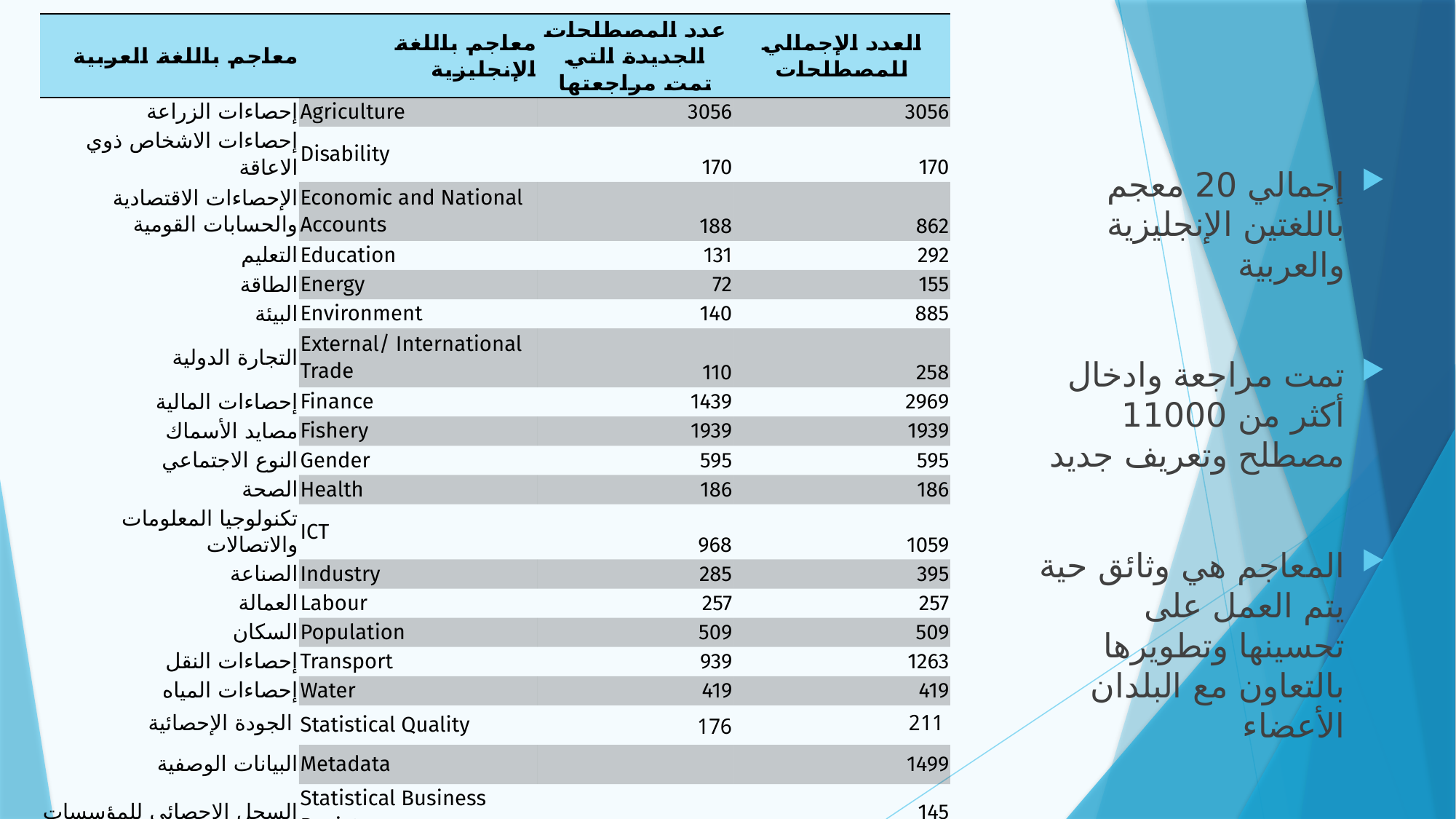

| معاجم باللغة العربية | معاجم باللغة الإنجليزية | عدد المصطلحات الجديدة التي تمت مراجعتها | العدد الإجمالي للمصطلحات |
| --- | --- | --- | --- |
| إحصاءات الزراعة | Agriculture | 3056 | 3056 |
| إحصاءات الاشخاص ذوي الاعاقة | Disability | 170 | 170 |
| الإحصاءات الاقتصادية والحسابات القومية | Economic and National Accounts | 188 | 862 |
| التعليم | Education | 131 | 292 |
| الطاقة | Energy | 72 | 155 |
| البيئة | Environment | 140 | 885 |
| التجارة الدولية | External/ International Trade | 110 | 258 |
| إحصاءات المالية | Finance | 1439 | 2969 |
| مصايد الأسماك | Fishery | 1939 | 1939 |
| النوع الاجتماعي | Gender | 595 | 595 |
| الصحة | Health | 186 | 186 |
| تكنولوجيا المعلومات والاتصالات | ICT | 968 | 1059 |
| الصناعة | Industry | 285 | 395 |
| العمالة | Labour | 257 | 257 |
| السكان | Population | 509 | 509 |
| إحصاءات النقل | Transport | 939 | 1263 |
| إحصاءات المياه | Water | 419 | 419 |
| الجودة الإحصائية | Statistical Quality | 176 | 211 |
| البيانات الوصفية | Metadata |  | 1499 |
| السجل الإحصائي للمؤسسات | Statistical Business Registry |  | 145 |
| Total number of Terms |  | 11579 | 16979 |
إجمالي 20 معجم باللغتين الإنجليزية والعربية

تمت مراجعة وادخال أكثر من 11000 مصطلح وتعريف جديد

المعاجم هي وثائق حية يتم العمل على تحسينها وتطويرها بالتعاون مع البلدان الأعضاء